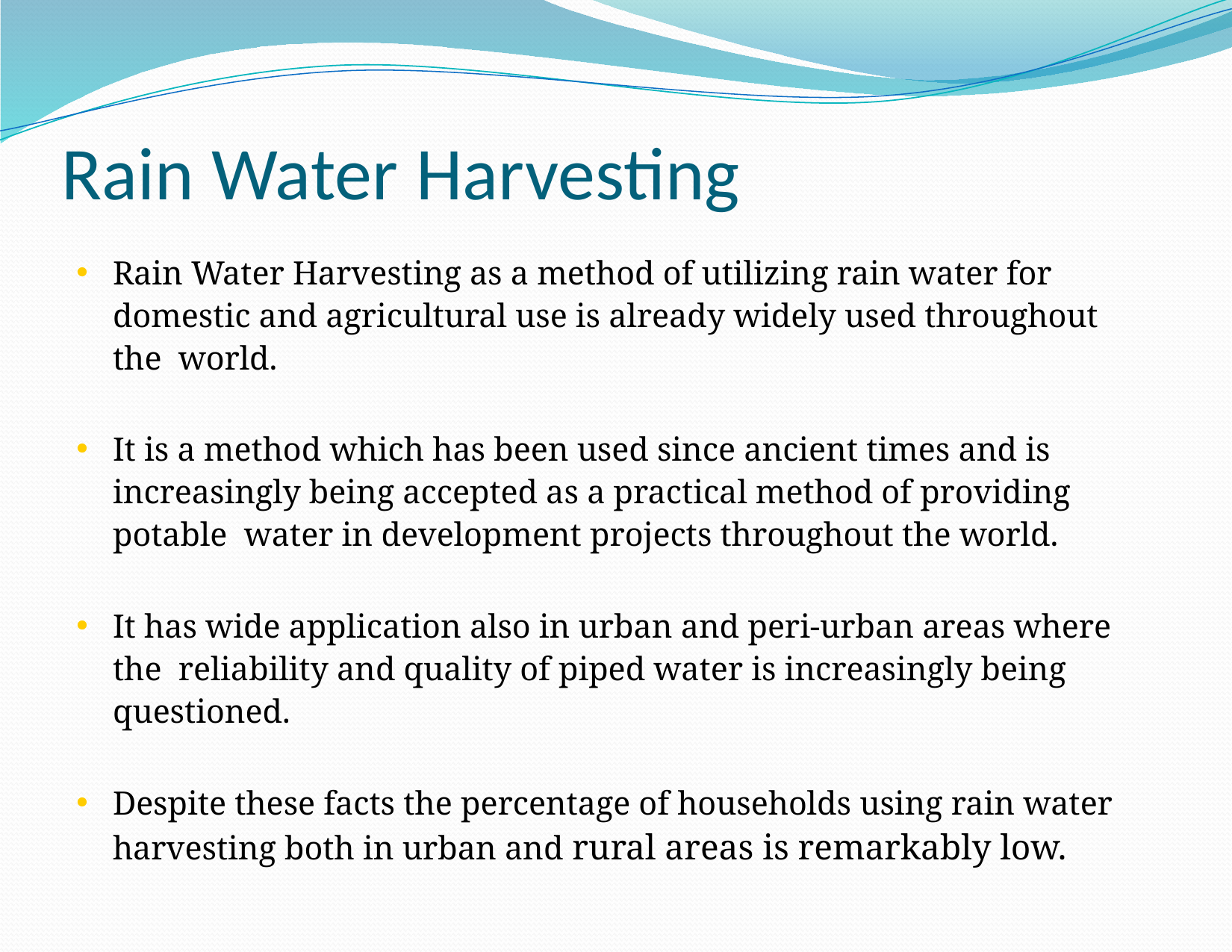

# Rain Water Harvesting
Rain Water Harvesting as a method of utilizing rain water for  domestic and agricultural use is already widely used throughout the  world.

It is a method which has been used since ancient times and is  increasingly being accepted as a practical method of providing potable  water in development projects throughout the world.

It has wide application also in urban and peri-urban areas where the  reliability and quality of piped water is increasingly being questioned.

Despite these facts the percentage of households using rain water  harvesting both in urban and rural areas is remarkably low.